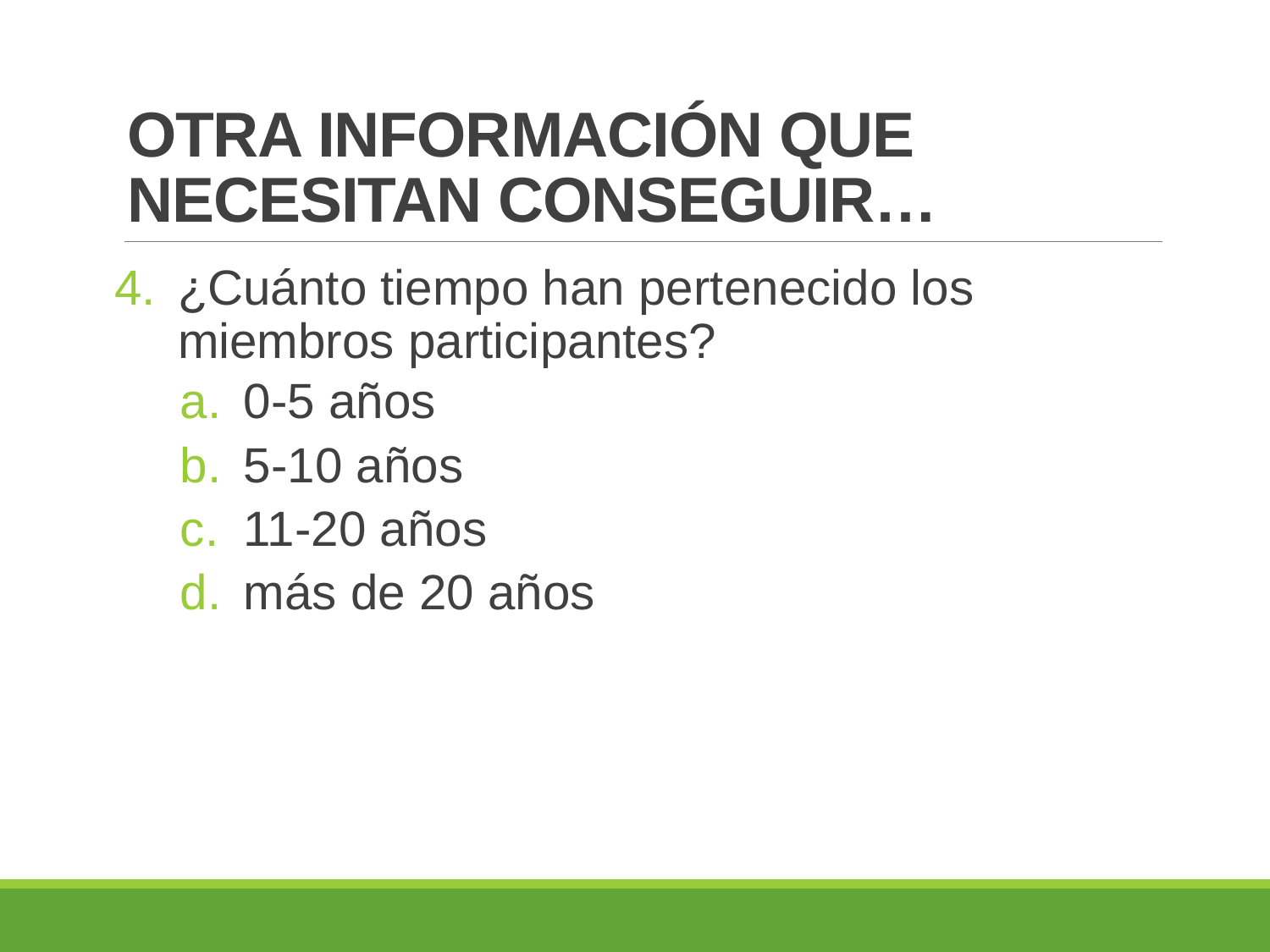

# OTRA INFORMACIÓN QUE NECESITAN CONSEGUIR…
¿Cuánto tiempo han pertenecido los miembros participantes?
0-5 años
5-10 años
11-20 años
más de 20 años